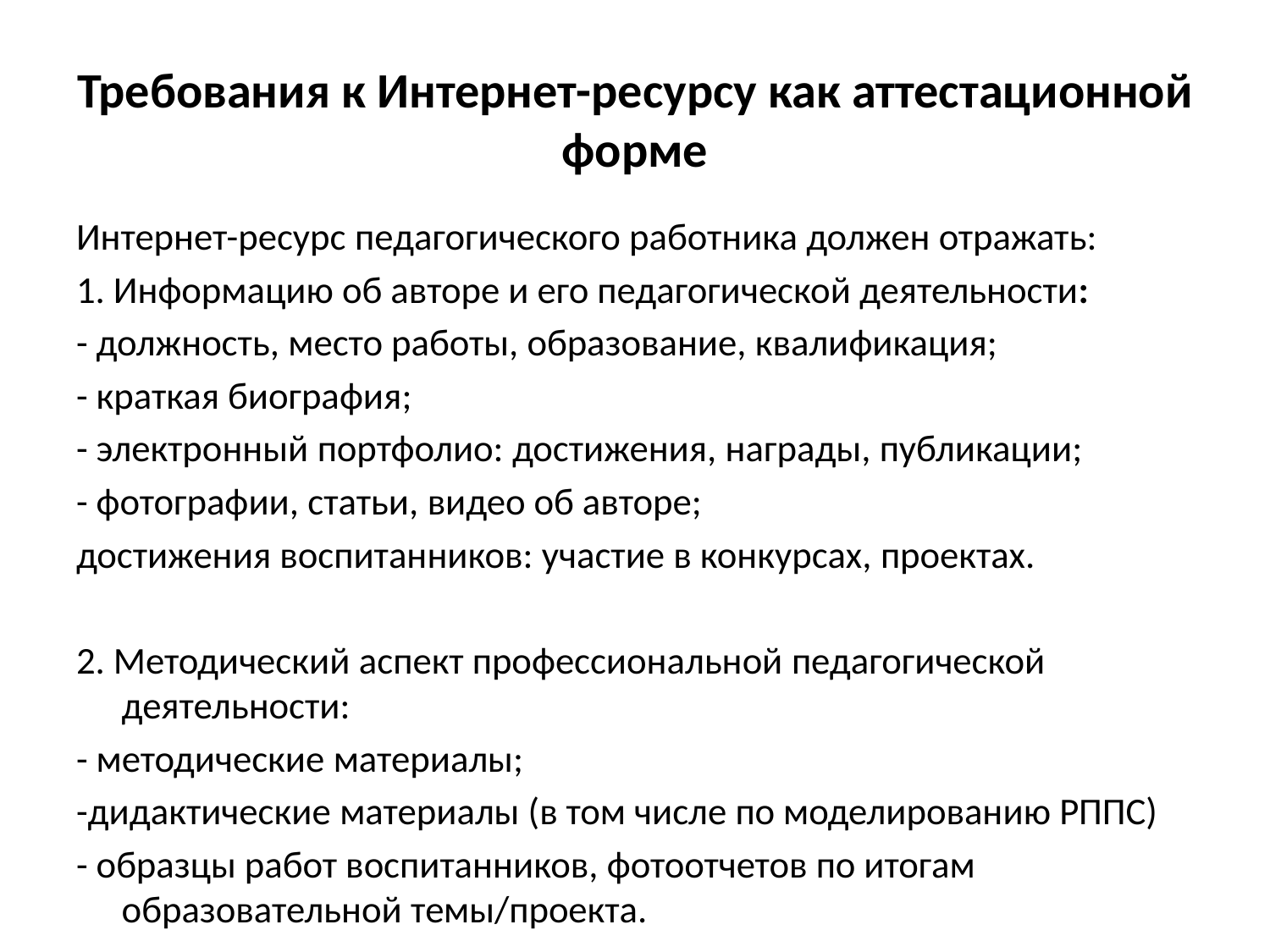

# Требования к Интернет-ресурсу как аттестационной форме
Интернет-ресурс педагогического работника должен отражать:
1. Информацию об авторе и его педагогической деятельности:
- должность, место работы, образование, квалификация;
- краткая биография;
- электронный портфолио: достижения, награды, публикации;
- фотографии, статьи, видео об авторе;
достижения воспитанников: участие в конкурсах, проектах.

2. Методический аспект профессиональной педагогической деятельности:
- методические материалы;
-дидактические материалы (в том числе по моделированию РППС)
- образцы работ воспитанников, фотоотчетов по итогам образовательной темы/проекта.